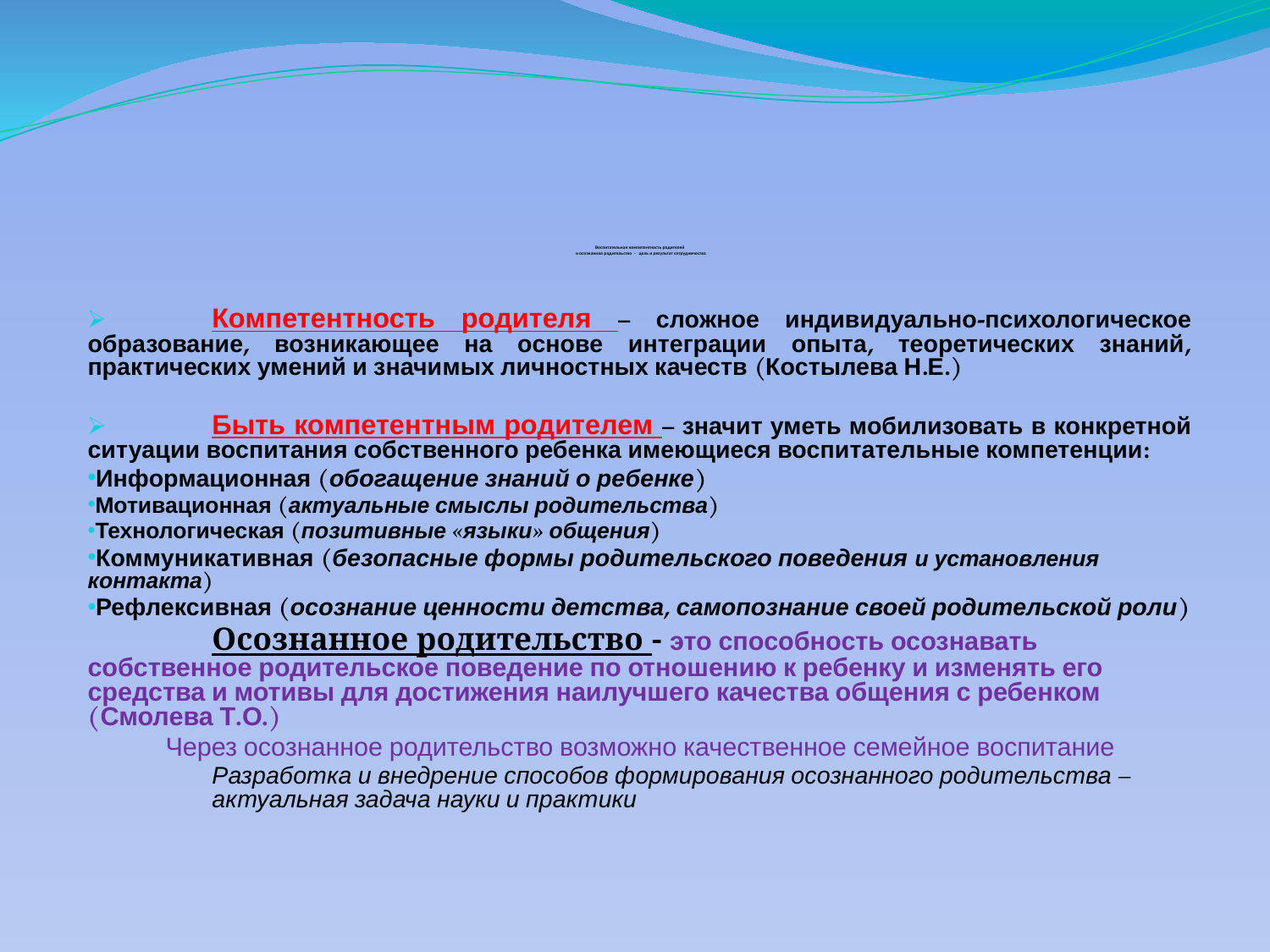

Воспитательная компетентность родителей
 и осознанное родительство  -   цель и результат сотрудничества

	Компетентность родителя – сложное индивидуально-психологическое образование, возникающее на основе интеграции опыта, теоретических знаний, практических умений и значимых личностных качеств (Костылева Н.Е.)

	Быть компетентным родителем – значит уметь мобилизовать в конкретной ситуации воспитания собственного ребенка имеющиеся воспитательные компетенции:
Информационная (обогащение знаний о ребенке)
Мотивационная (актуальные смыслы родительства)
Технологическая (позитивные «языки» общения)
Коммуникативная (безопасные формы родительского поведения и установления контакта)
Рефлексивная (осознание ценности детства, самопознание своей родительской роли)
	Осознанное родительство - это способность осознавать собственное родительское поведение по отношению к ребенку и изменять его средства и мотивы для достижения наилучшего качества общения с ребенком (Смолева Т.О.)
Через осознанное родительство возможно качественное семейное воспитание
	Разработка и внедрение способов формирования осознанного родительства – 	актуальная задача науки и практики